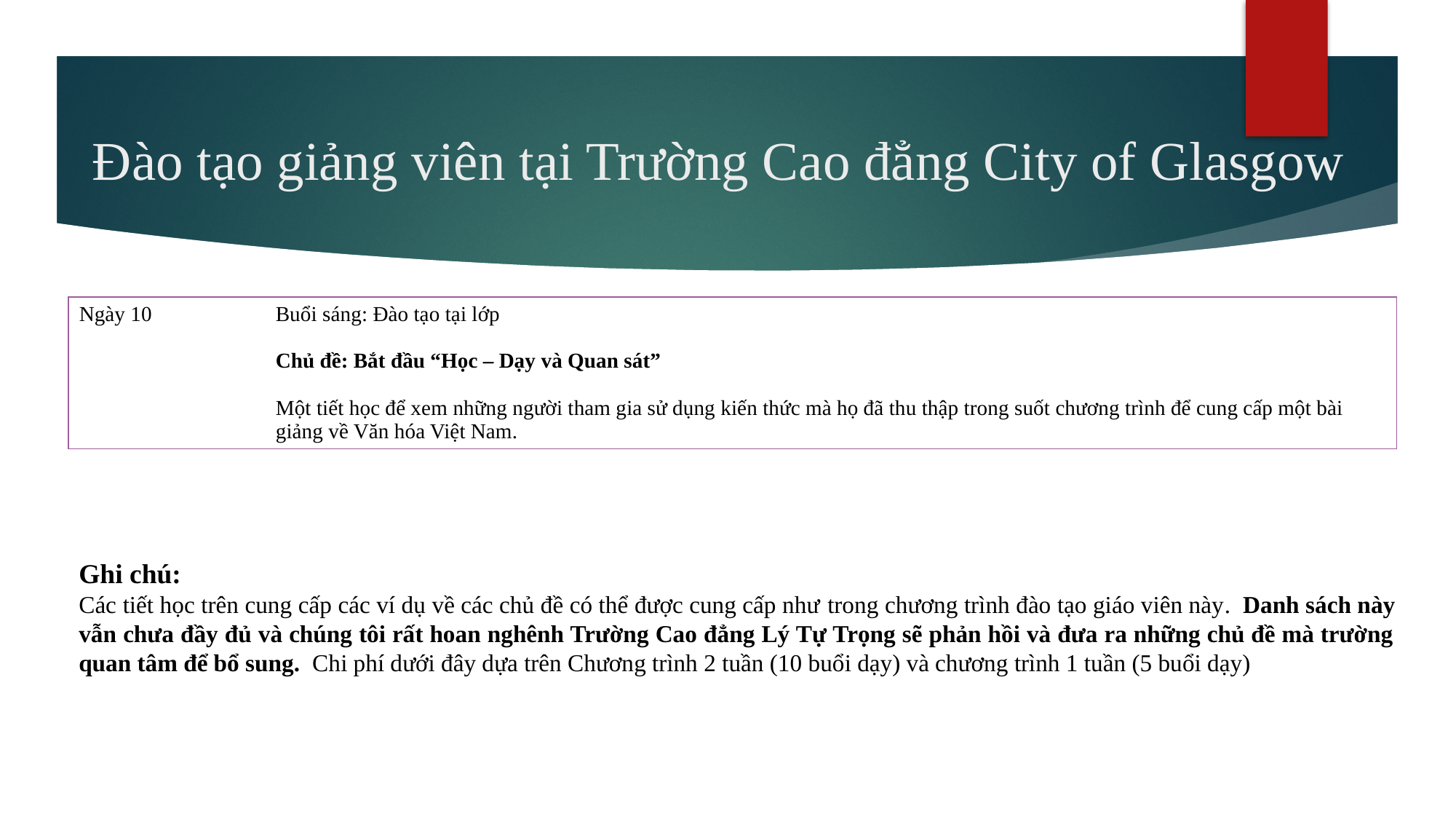

# Đào tạo giảng viên tại Trường Cao đẳng City of Glasgow
| Ngày 10 | Buổi sáng: Đào tạo tại lớp Chủ đề: Bắt đầu “Học – Dạy và Quan sát” Một tiết học để xem những người tham gia sử dụng kiến thức mà họ đã thu thập trong suốt chương trình để cung cấp một bài giảng về Văn hóa Việt Nam. |
| --- | --- |
Ghi chú:
Các tiết học trên cung cấp các ví dụ về các chủ đề có thể được cung cấp như trong chương trình đào tạo giáo viên này.  Danh sách này vẫn chưa đầy đủ và chúng tôi rất hoan nghênh Trường Cao đẳng Lý Tự Trọng sẽ phản hồi và đưa ra những chủ đề mà trường quan tâm để bổ sung.  Chi phí dưới đây dựa trên Chương trình 2 tuần (10 buổi dạy) và chương trình 1 tuần (5 buổi dạy)